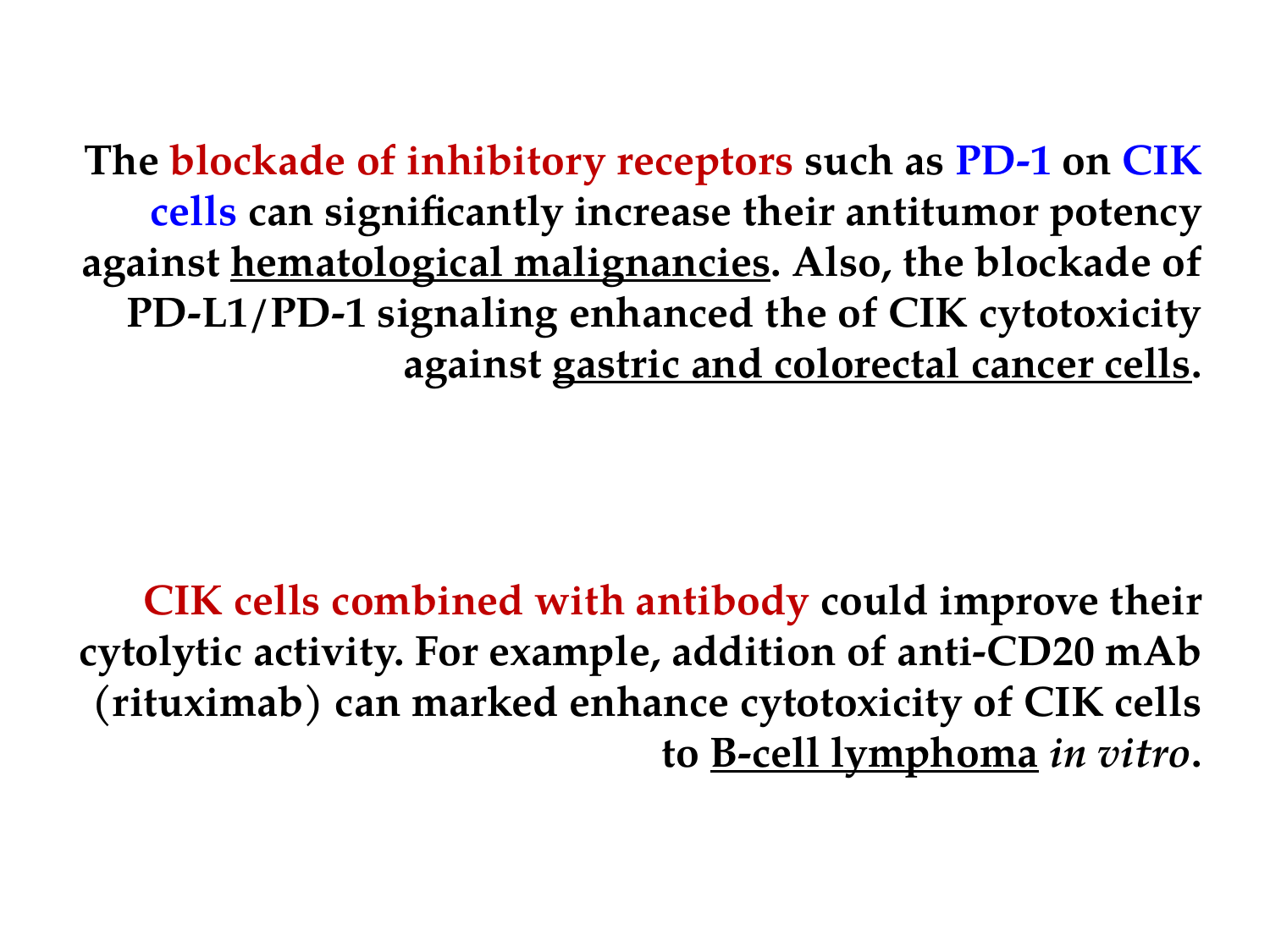

The blockade of inhibitory receptors such as PD-1 on CIK cells can significantly increase their antitumor potency against hematological malignancies. Also, the blockade of PD-L1/PD-1 signaling enhanced the of CIK cytotoxicity against gastric and colorectal cancer cells.

CIK cells combined with antibody could improve their cytolytic activity. For example, addition of anti-CD20 mAb (rituximab) can marked enhance cytotoxicity of CIK cells to B-cell lymphoma in vitro.